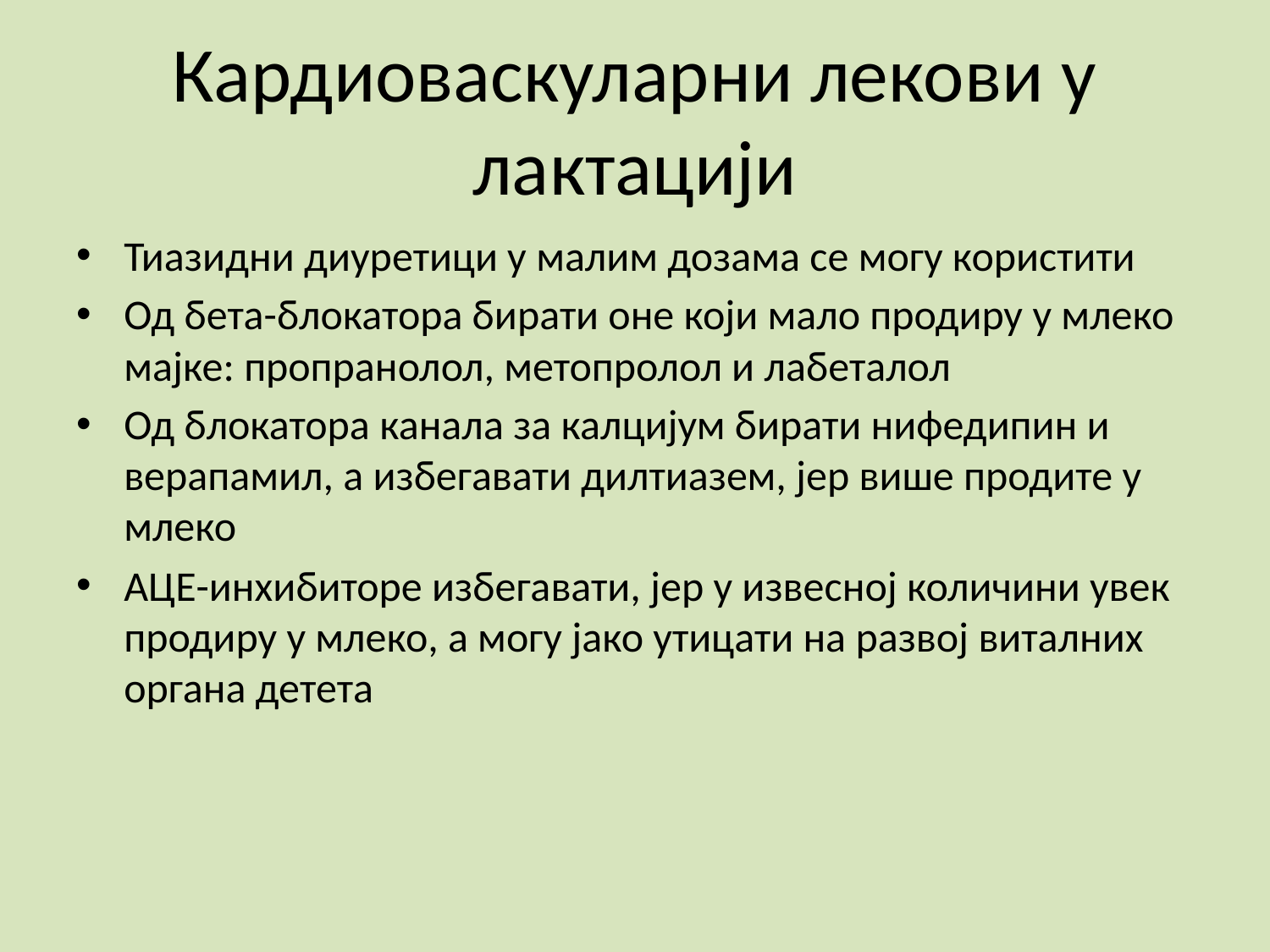

# Кардиоваскуларни лекови у лактацији
Тиазидни диуретици у малим дозама се могу користити
Од бета-блокатора бирати оне који мало продиру у млеко мајке: пропранолол, метопролол и лабеталол
Од блокатора канала за калцијум бирати нифедипин и верапамил, а избегавати дилтиазем, јер више продите у млеко
АЦЕ-инхибиторе избегавати, јер у извесној количини увек продиру у млеко, а могу јако утицати на развој виталних органа детета